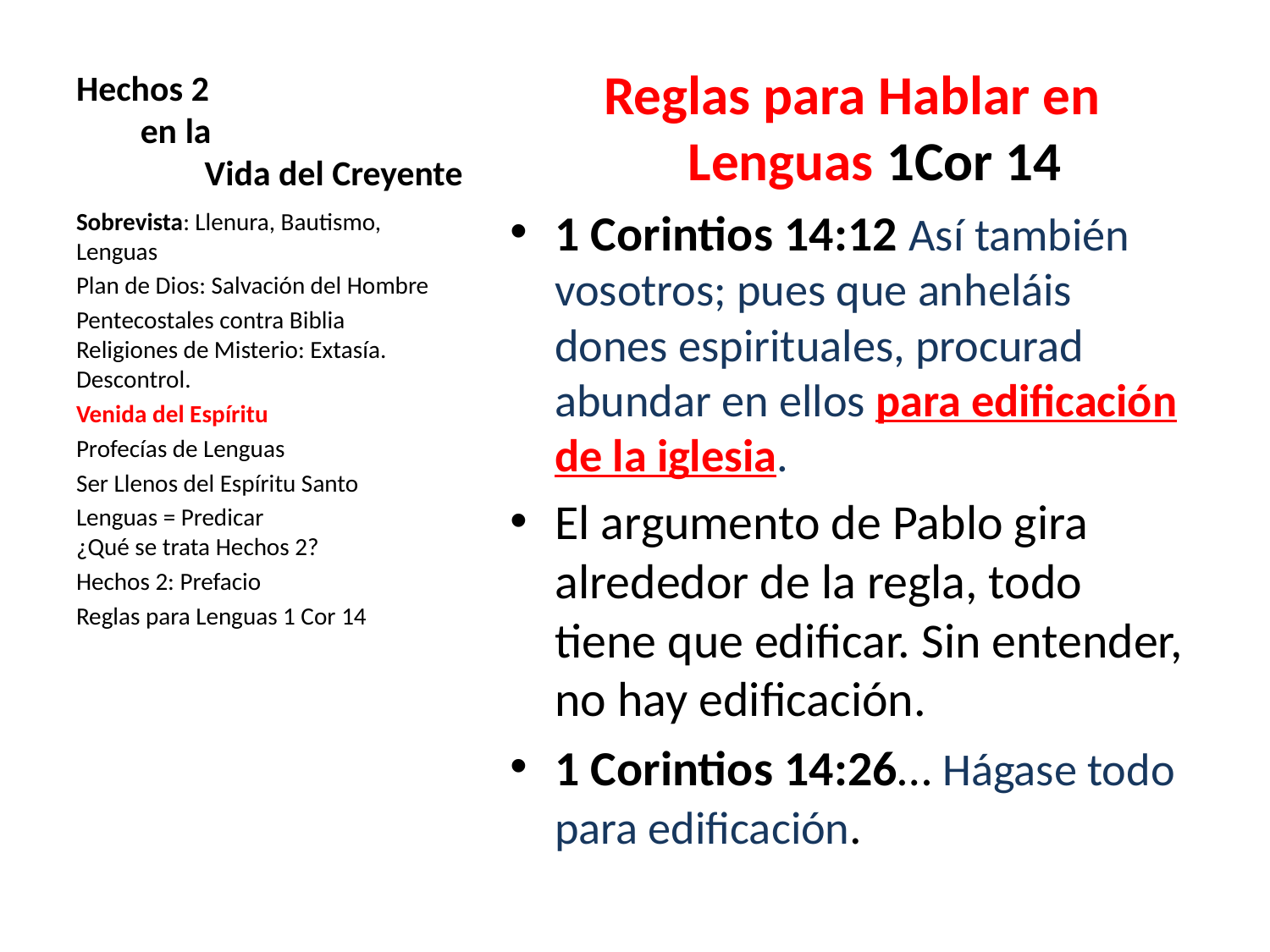

# Hechos 2 en la Vida del Creyente
Reglas para Hablar en Lenguas 1Cor 14
1 Corintios 14:12 Así también vosotros; pues que anheláis dones espirituales, procurad abundar en ellos para edificación de la iglesia.
El argumento de Pablo gira alrededor de la regla, todo tiene que edificar. Sin entender, no hay edificación.
1 Corintios 14:26… Hágase todo para edificación.
Sobrevista: Llenura, Bautismo,  Lenguas
Plan de Dios: Salvación del Hombre
Pentecostales contra Biblia
Religiones de Misterio: Extasía. Descontrol.
Venida del Espíritu
Profecías de Lenguas
Ser Llenos del Espíritu Santo
Lenguas = Predicar
¿Qué se trata Hechos 2?
Hechos 2: Prefacio
Reglas para Lenguas 1 Cor 14